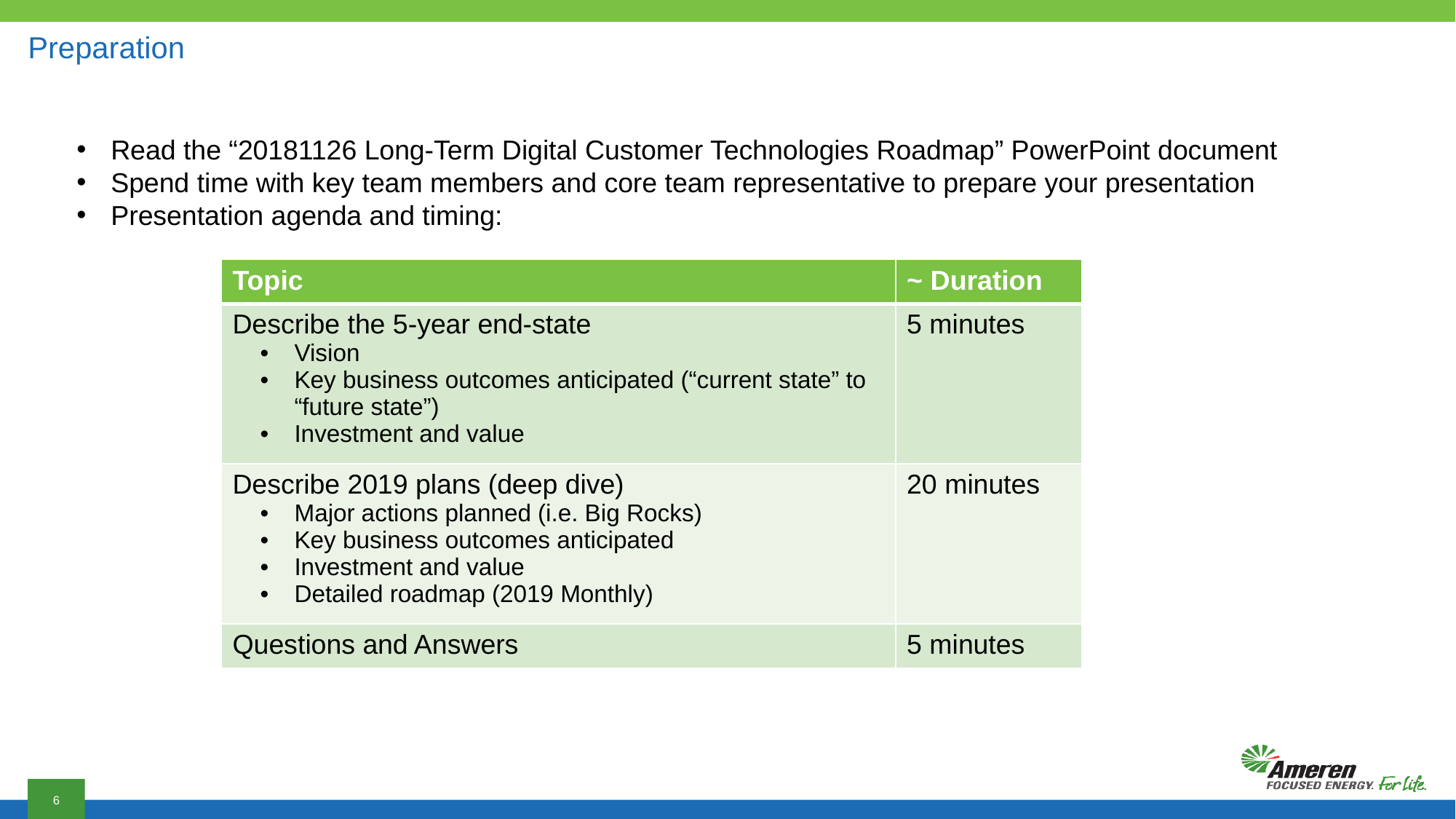

# Preparation
Read the “20181126 Long-Term Digital Customer Technologies Roadmap” PowerPoint document
Spend time with key team members and core team representative to prepare your presentation
Presentation agenda and timing:
| Topic | ~ Duration |
| --- | --- |
| Describe the 5-year end-state Vision Key business outcomes anticipated (“current state” to “future state”) Investment and value | 5 minutes |
| Describe 2019 plans (deep dive) Major actions planned (i.e. Big Rocks) Key business outcomes anticipated Investment and value Detailed roadmap (2019 Monthly) | 20 minutes |
| Questions and Answers | 5 minutes |